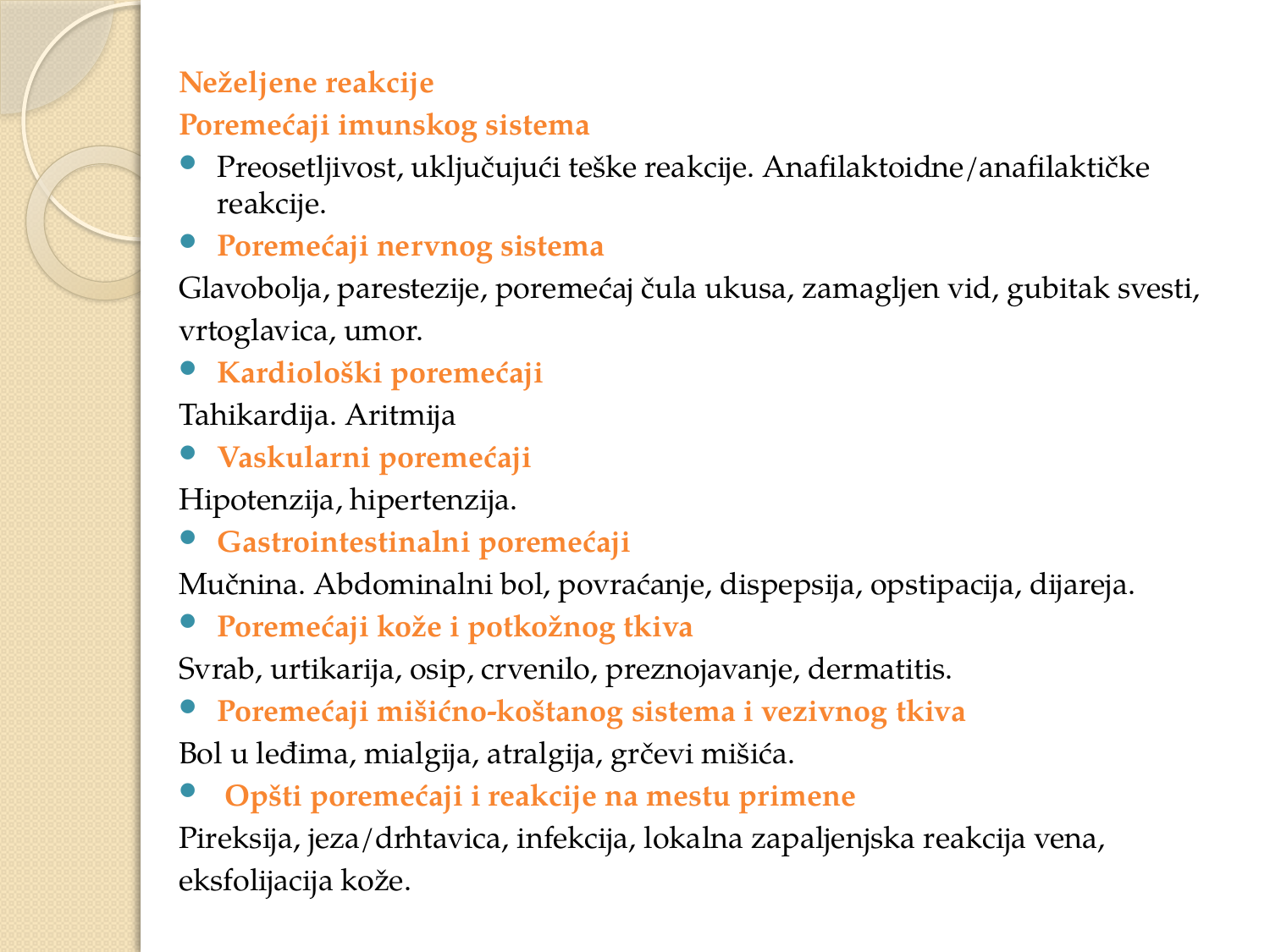

Neželjene reakcije
Poremećaji imunskog sistema
Preosetljivost, uključujući teške reakcije. Anafilaktoidne/anafilaktičke reakcije.
Poremećaji nervnog sistema
Glavobolja, parestezije, poremećaj čula ukusa, zamagljen vid, gubitak svesti,
vrtoglavica, umor.
Kardiološki poremećaji
Tahikardija. Aritmija
Vaskularni poremećaji
Hipotenzija, hipertenzija.
Gastrointestinalni poremećaji
Mučnina. Abdominalni bol, povraćanje, dispepsija, opstipacija, dijareja.
Poremećaji kože i potkožnog tkiva
Svrab, urtikarija, osip, crvenilo, preznojavanje, dermatitis.
Poremećaji mišićno-koštanog sistema i vezivnog tkiva
Bol u leđima, mialgija, atralgija, grčevi mišića.
 Opšti poremećaji i reakcije na mestu primene
Pireksija, jeza/drhtavica, infekcija, lokalna zapaljenjska reakcija vena,
eksfolijacija kože.